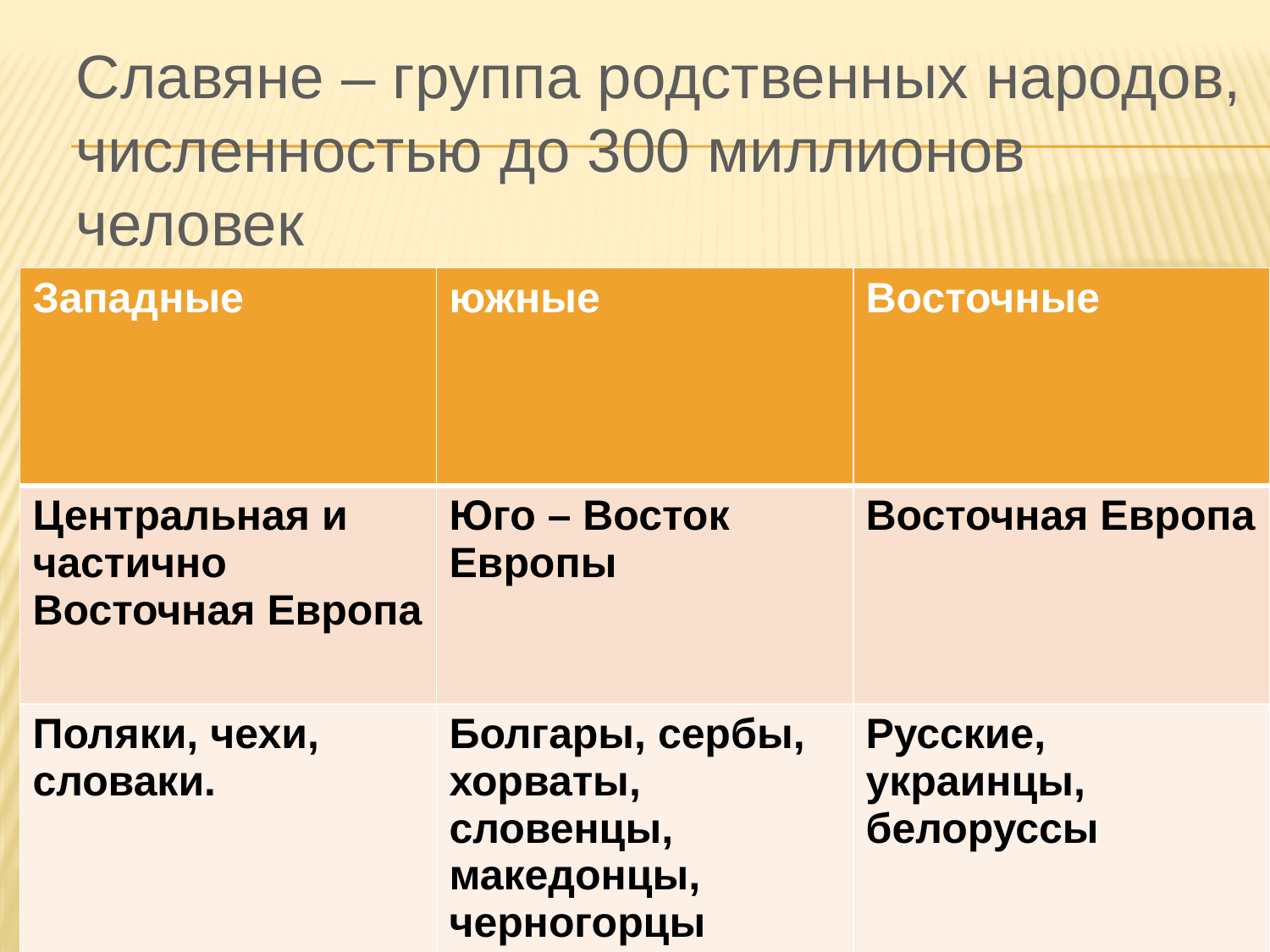

# Славяне – группа родственных народов, численностью до 300 миллионов человек
| Западные | южные | Восточные |
| --- | --- | --- |
| Центральная и частично Восточная Европа | Юго – Восток Европы | Восточная Европа |
| Поляки, чехи, словаки. | Болгары, сербы, хорваты, словенцы, македонцы, черногорцы | Русские, украинцы, белоруссы |